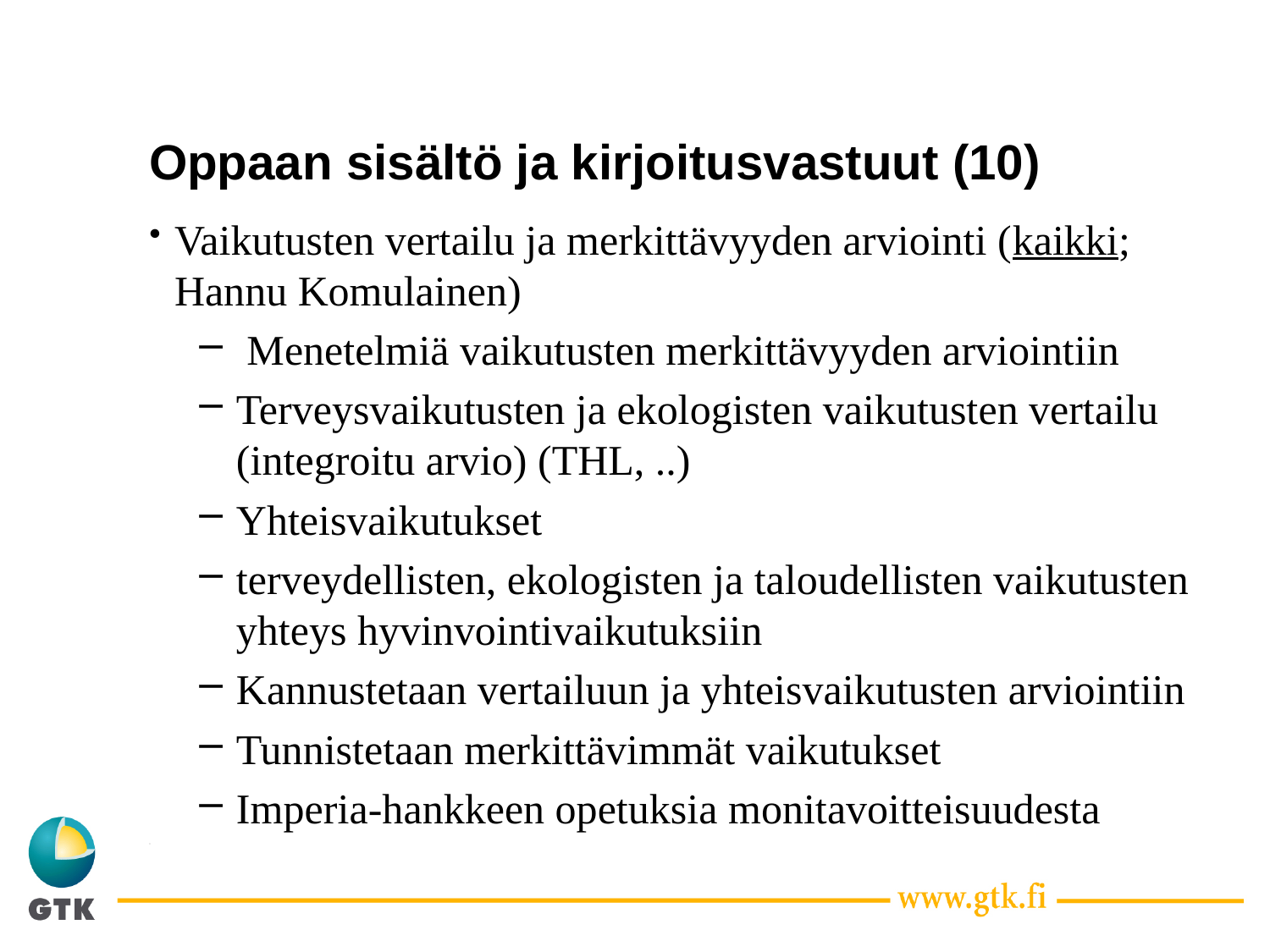

# Oppaan sisältö ja kirjoitusvastuut (10)
Vaikutusten vertailu ja merkittävyyden arviointi (kaikki; Hannu Komulainen)
 Menetelmiä vaikutusten merkittävyyden arviointiin
Terveysvaikutusten ja ekologisten vaikutusten vertailu (integroitu arvio) (THL, ..)
Yhteisvaikutukset
terveydellisten, ekologisten ja taloudellisten vaikutusten yhteys hyvinvointivaikutuksiin
Kannustetaan vertailuun ja yhteisvaikutusten arviointiin
Tunnistetaan merkittävimmät vaikutukset
Imperia-hankkeen opetuksia monitavoitteisuudesta
-